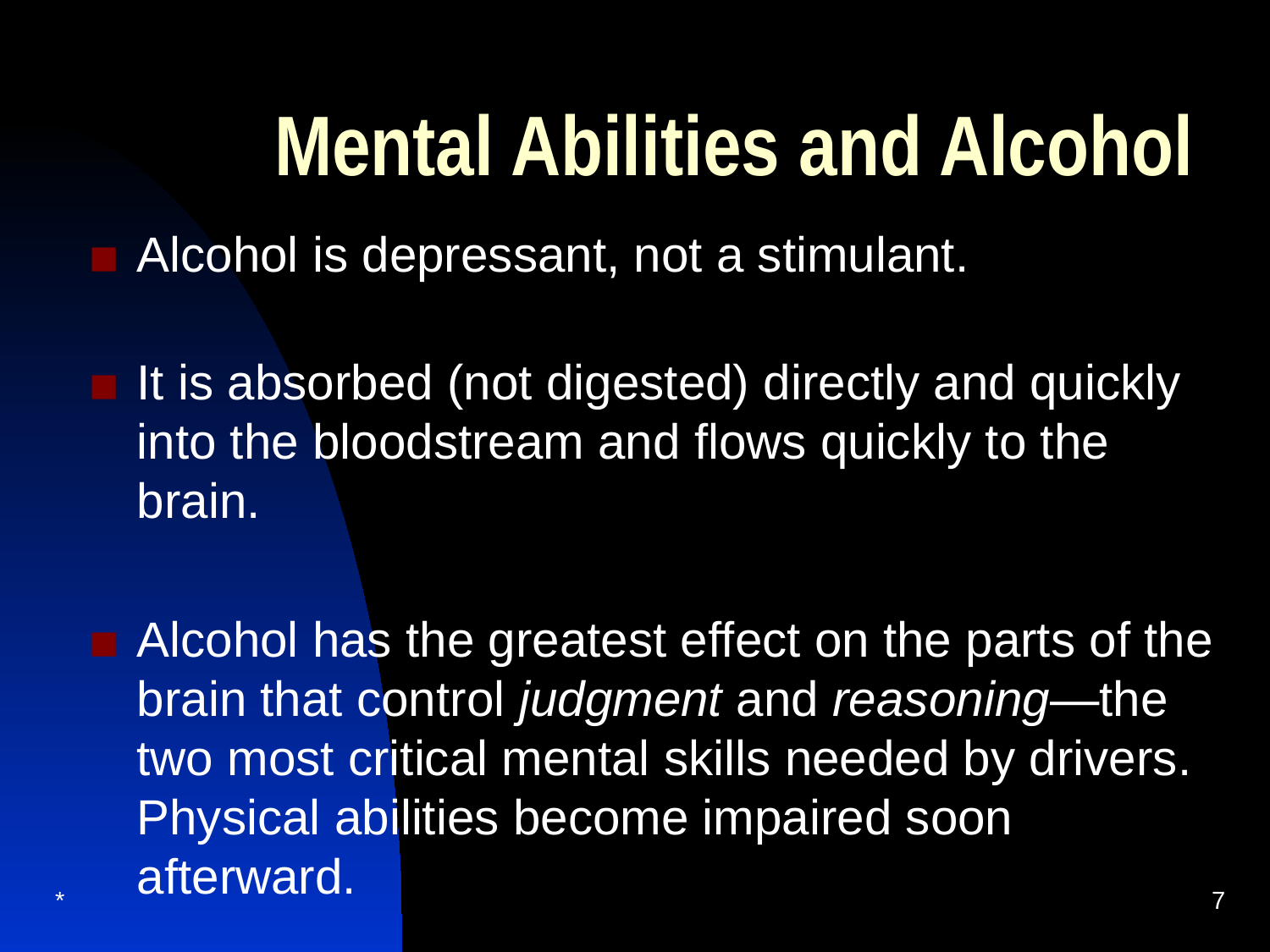

# Mental Abilities and Alcohol
Alcohol is depressant, not a stimulant.

It is absorbed (not digested) directly and quickly into the bloodstream and flows quickly to the brain.

Alcohol has the greatest effect on the parts of the brain that control judgment and reasoning—the two most critical mental skills needed by drivers.  Physical abilities become impaired soon afterward.
*
7